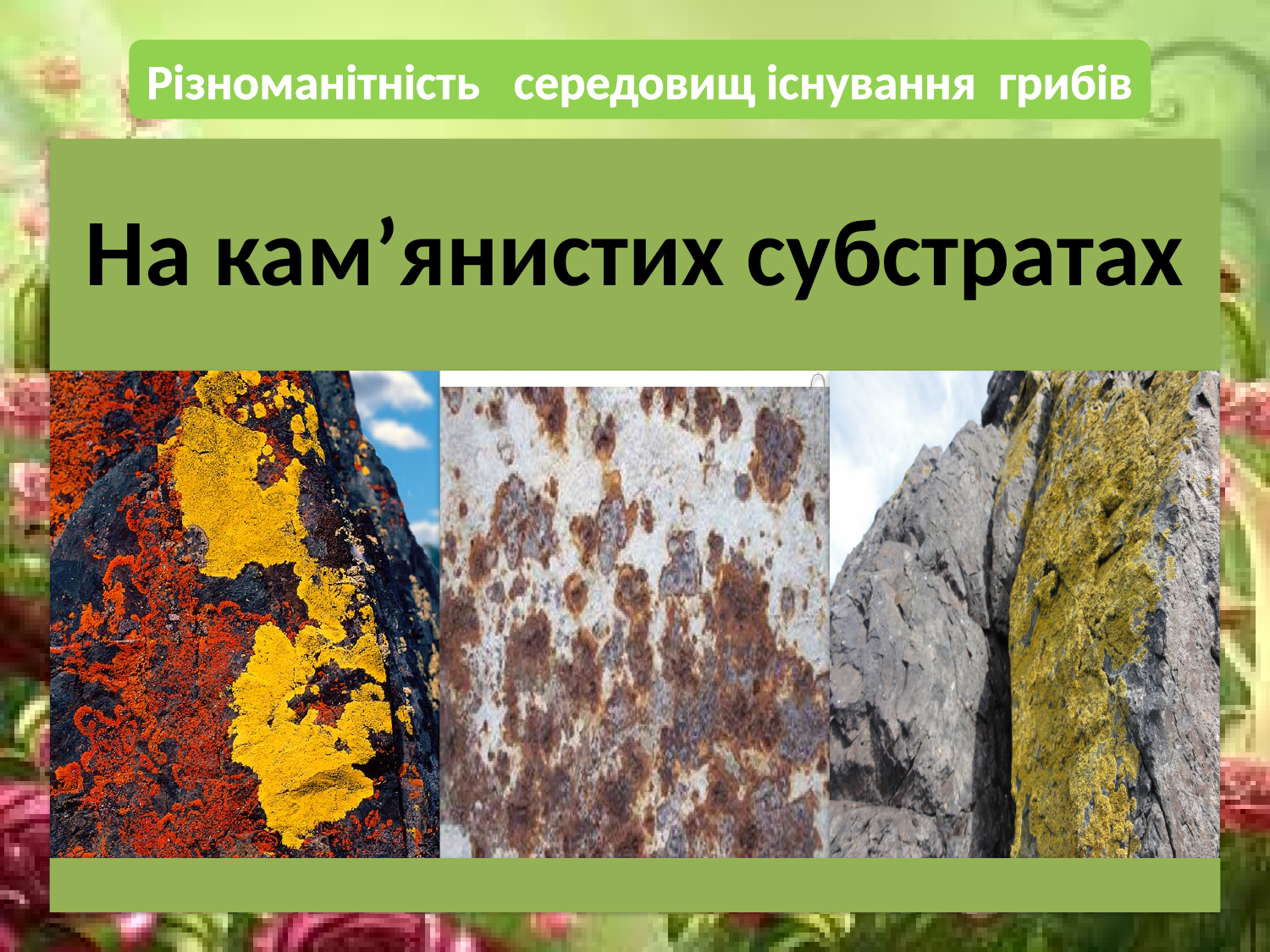

Різноманітність   середовищ існування  грибів
На кам’янистих субстратах